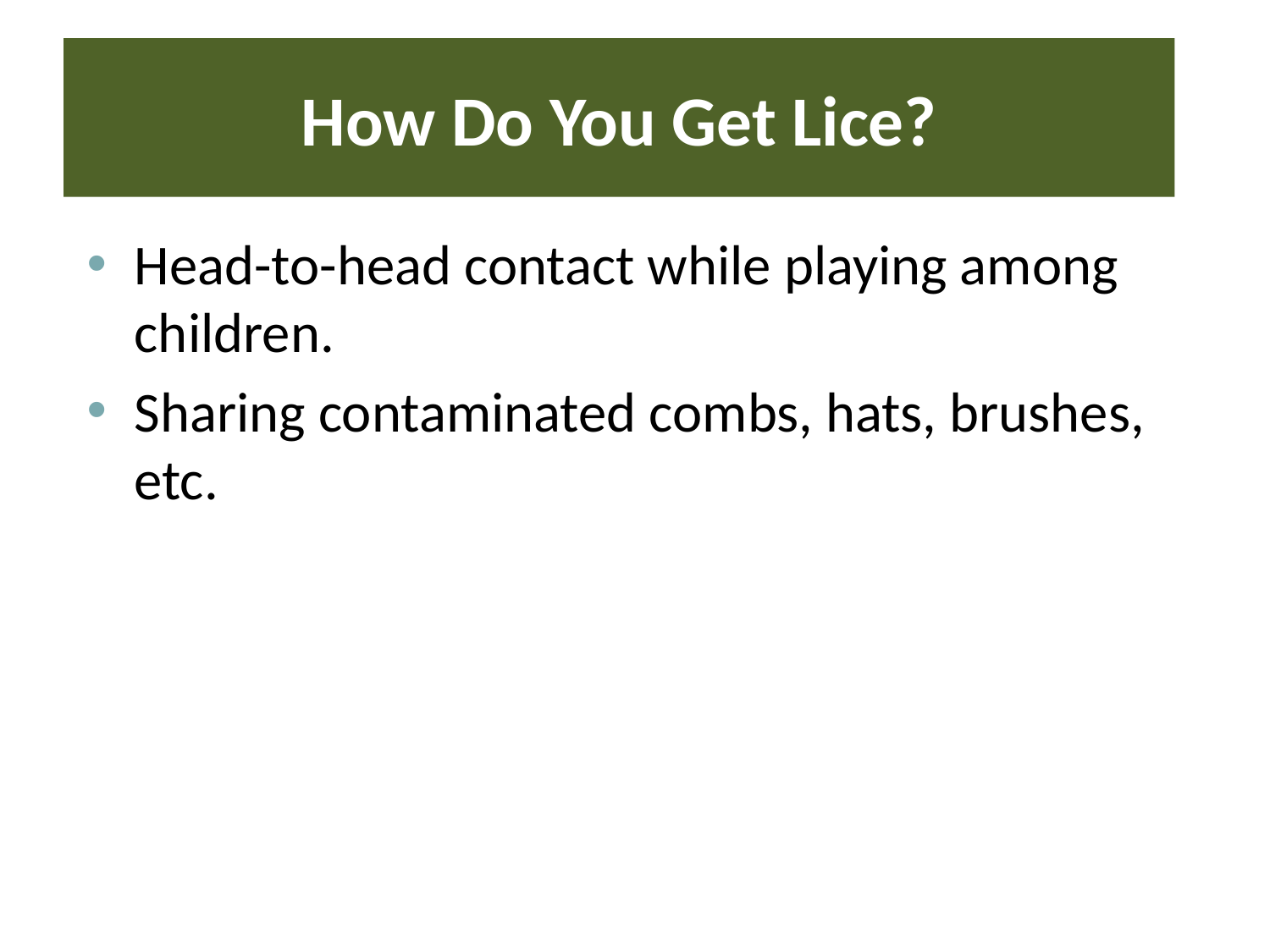

# How Do You Get Lice?
Head-to-head contact while playing among children.
Sharing contaminated combs, hats, brushes, etc.